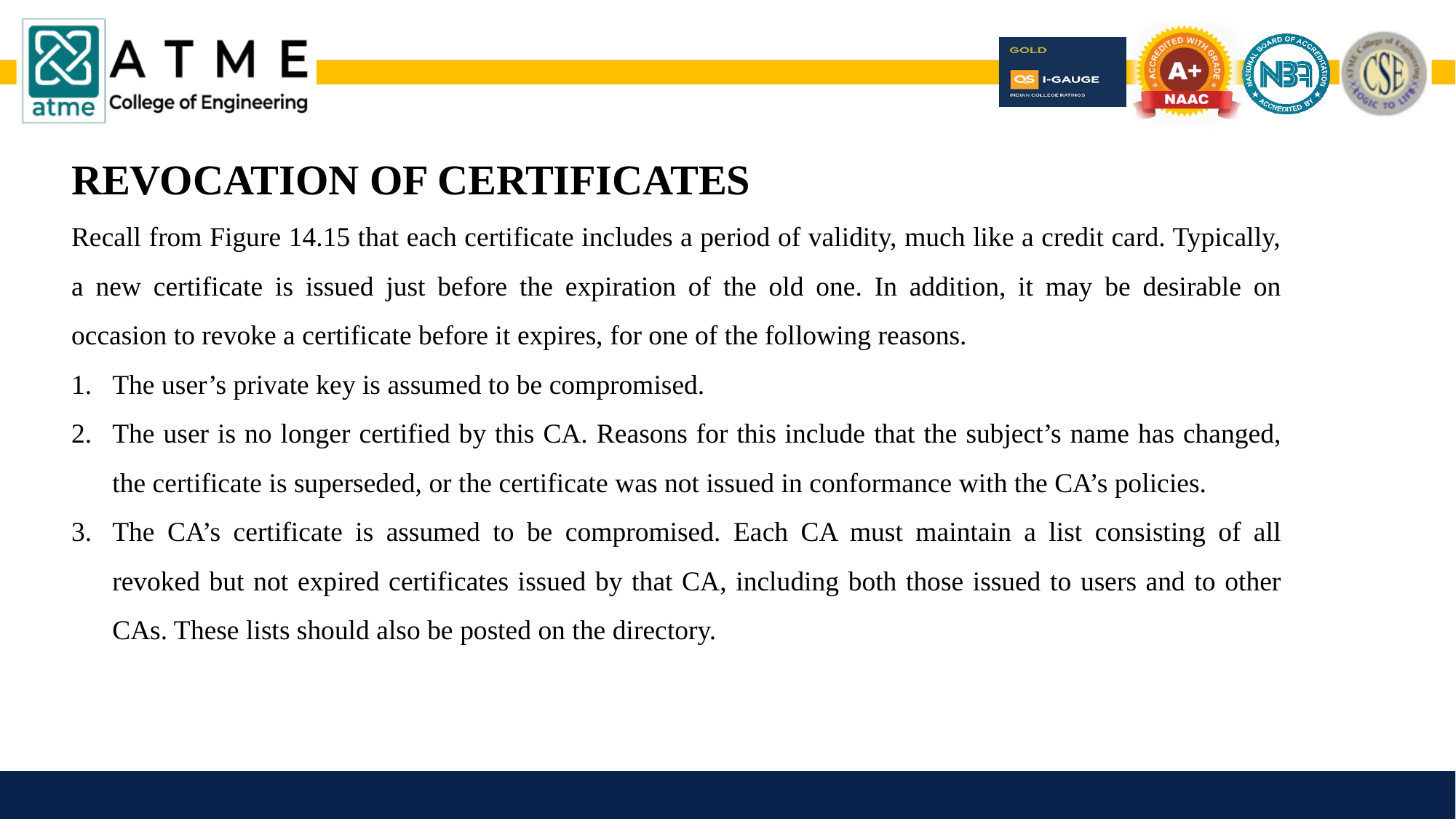

REVOCATION OF CERTIFICATES
Recall from Figure 14.15 that each certificate includes a period of validity, much like a credit card. Typically, a new certificate is issued just before the expiration of the old one. In addition, it may be desirable on occasion to revoke a certificate before it expires, for one of the following reasons.
The user’s private key is assumed to be compromised.
The user is no longer certified by this CA. Reasons for this include that the subject’s name has changed, the certificate is superseded, or the certificate was not issued in conformance with the CA’s policies.
The CA’s certificate is assumed to be compromised. Each CA must maintain a list consisting of all revoked but not expired certificates issued by that CA, including both those issued to users and to other CAs. These lists should also be posted on the directory.